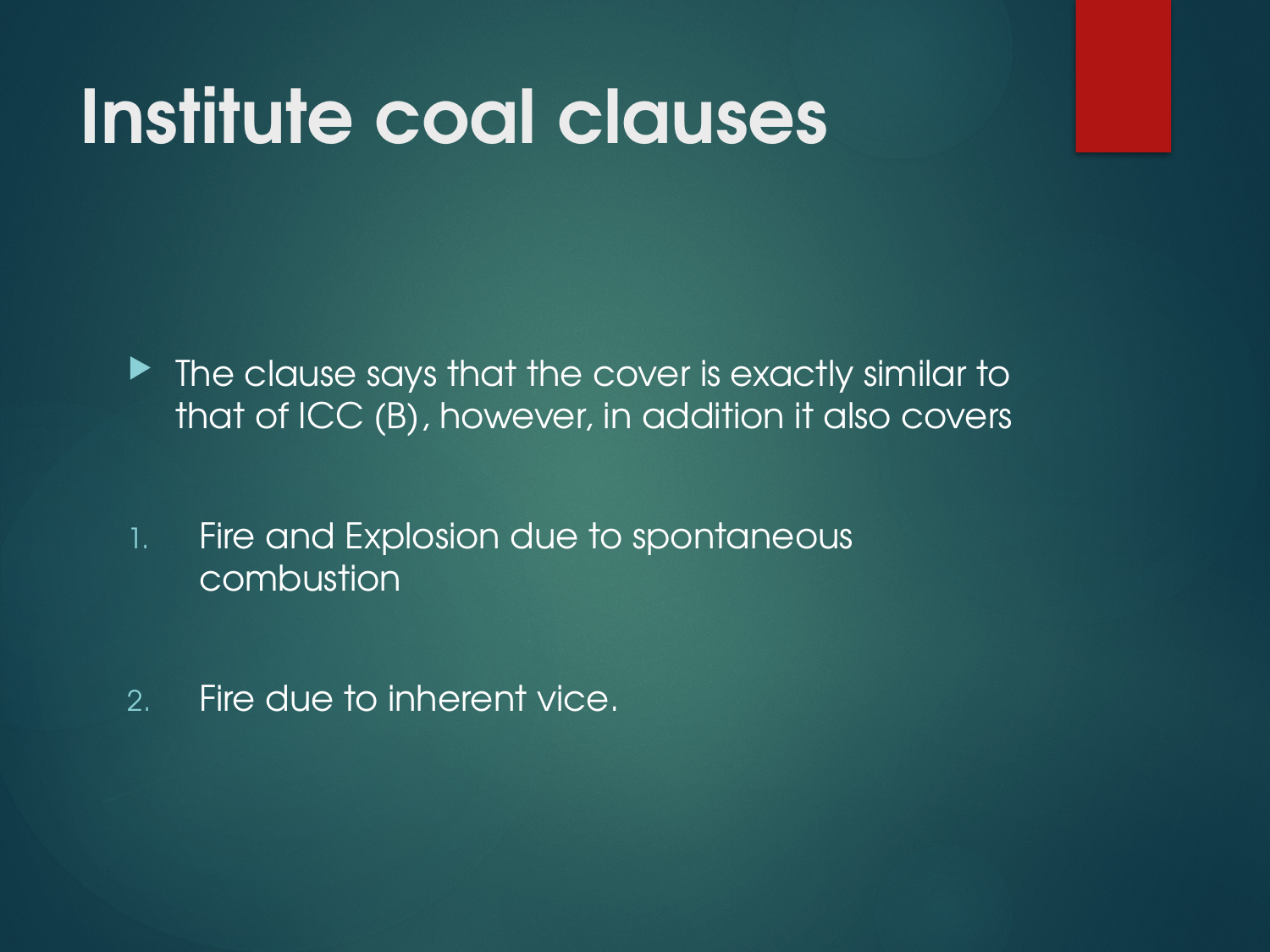

# Institute coal clauses

The clause says that the cover is exactly similar to that of ICC (B), however, in addition it also covers

Fire and Explosion due to spontaneous combustion

Fire due to inherent vice.